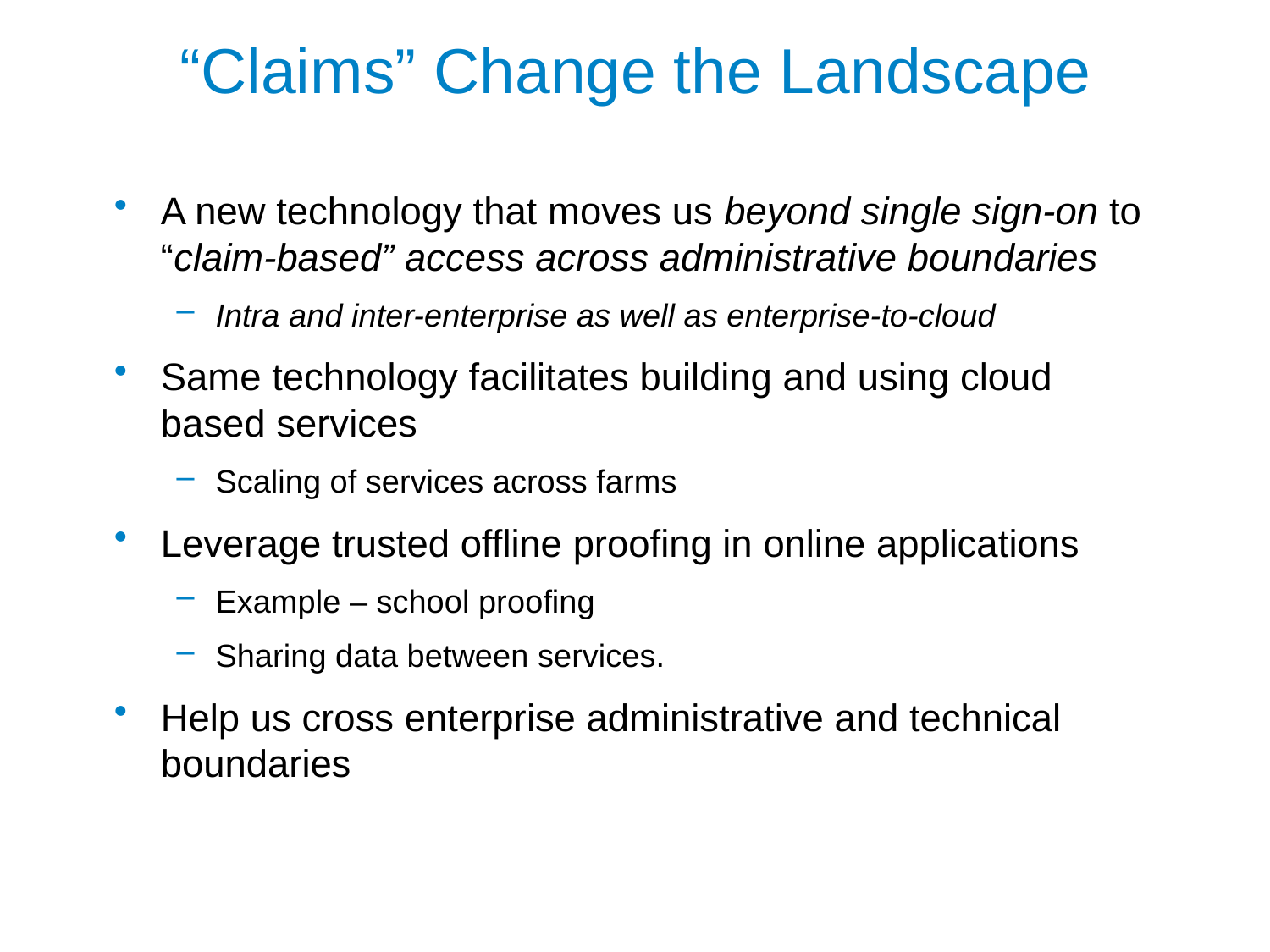

# “Claims” Change the Landscape
A new technology that moves us beyond single sign-on to “claim-based” access across administrative boundaries
Intra and inter-enterprise as well as enterprise-to-cloud
Same technology facilitates building and using cloud based services
Scaling of services across farms
Leverage trusted offline proofing in online applications
Example – school proofing
Sharing data between services.
Help us cross enterprise administrative and technical boundaries